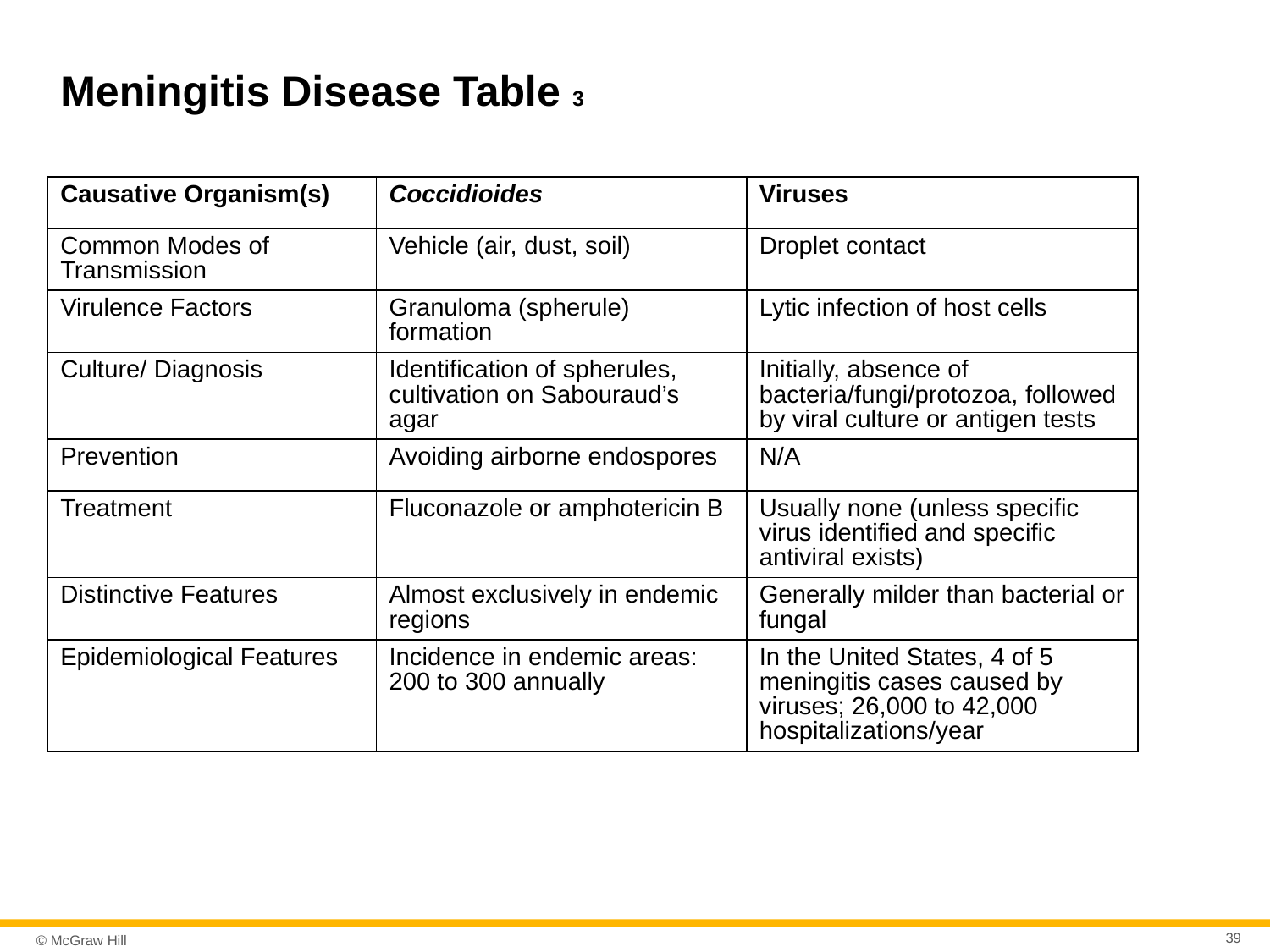

# Meningitis Disease Table 3
| Causative Organism(s) | Coccidioides | Viruses |
| --- | --- | --- |
| Common Modes of Transmission | Vehicle (air, dust, soil) | Droplet contact |
| Virulence Factors | Granuloma (spherule) formation | Lytic infection of host cells |
| Culture/ Diagnosis | Identification of spherules, cultivation on Sabouraud’s agar | Initially, absence of bacteria/fungi/protozoa, followed by viral culture or antigen tests |
| Prevention | Avoiding airborne endospores | N/A |
| Treatment | Fluconazole or amphotericin B | Usually none (unless specific virus identified and specific antiviral exists) |
| Distinctive Features | Almost exclusively in endemic regions | Generally milder than bacterial or fungal |
| Epidemiological Features | Incidence in endemic areas: 200 to 300 annually | In the United States, 4 of 5 meningitis cases caused by viruses; 26,000 to 42,000 hospitalizations/year |